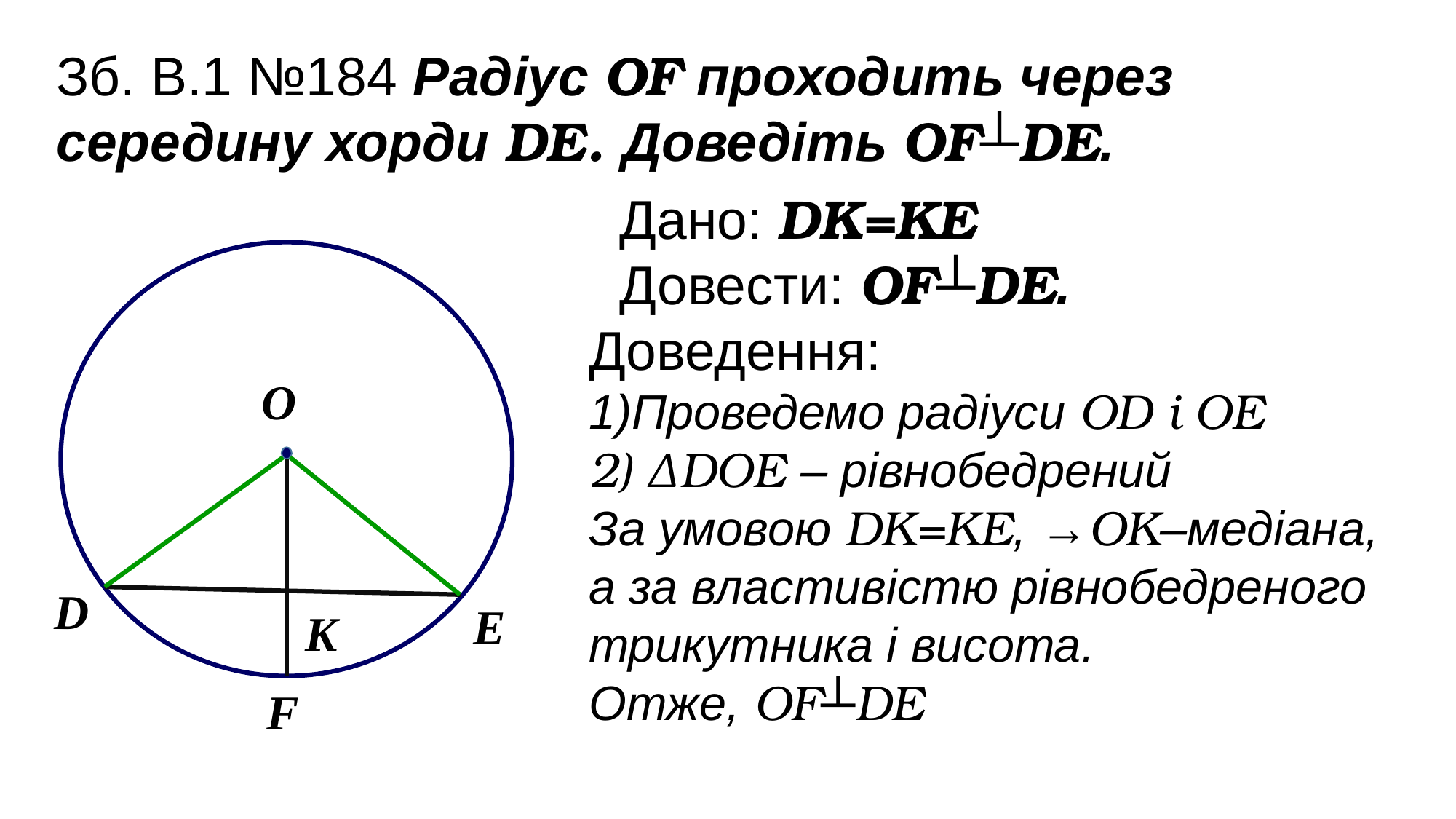

Зб. В.1 №184 Радіус OF проходить через середину хорди DE. Доведіть OF┴DE.
Дано: DK=KE
Довести: OF┴DE.

Доведення:
1)Проведемо радіуси OD i OE
2) ΔDOE – рівнобедрений
За умовою DK=KE, →OK–медіана,
а за властивістю рівнобедреного трикутника і висота.
Отже, OF┴DE
O

D
E
K
F